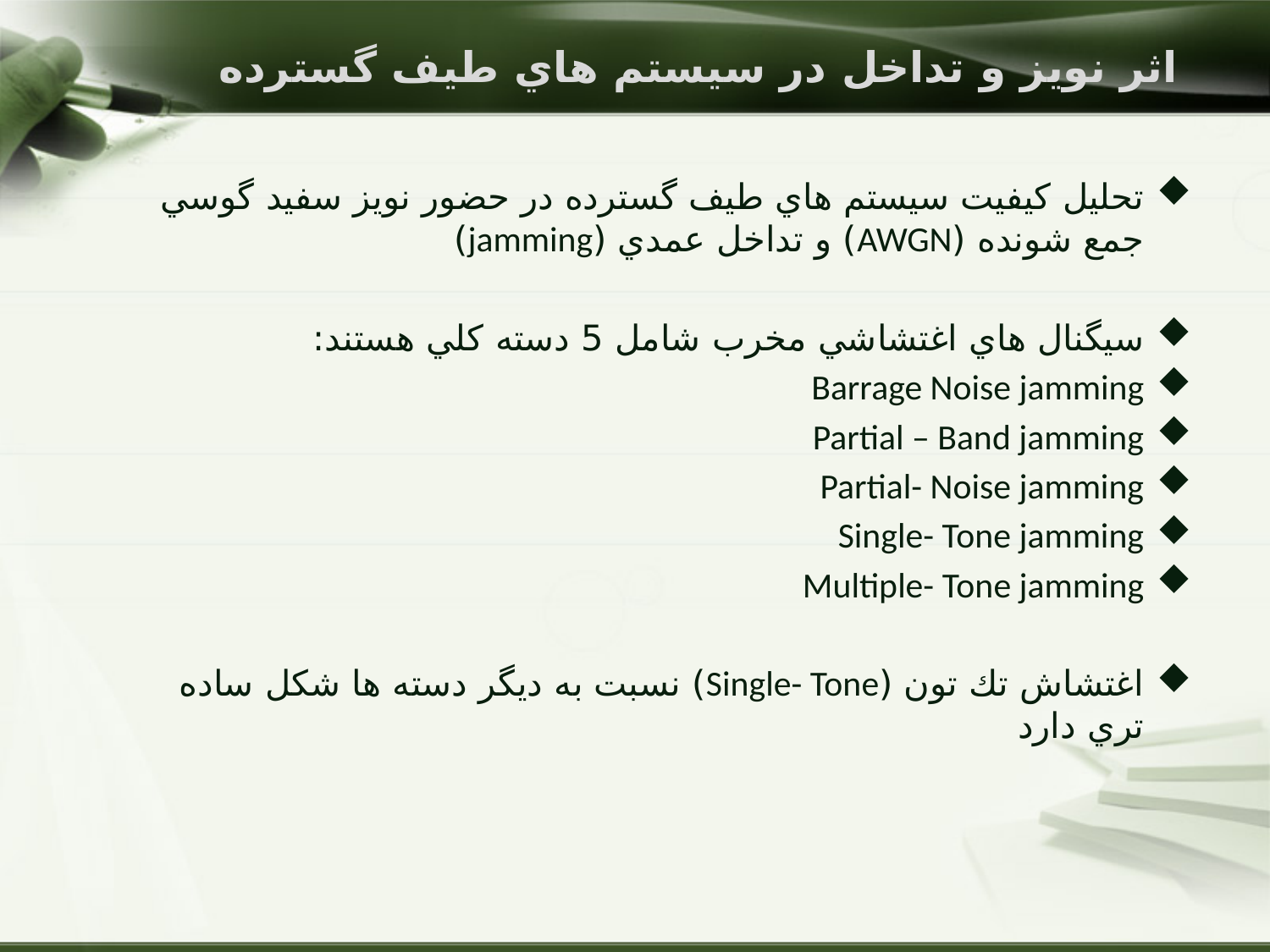

# اثر نویز و تداخل در سيستم هاي طيف گسترده
تحلیل کيفيت سيستم هاي طيف گسترده در حضور نويز سفيد گوسي جمع شونده (AWGN) و تداخل عمدي (jamming)

سيگنال هاي اغتشاشي مخرب شامل 5 دسته كلي هستند:
Barrage Noise jamming
Partial – Band jamming
Partial- Noise jamming
Single- Tone jamming
Multiple- Tone jamming

اغتشاش تك تون (Single- Tone) نسبت به ديگر دسته ها شكل ساده تري دارد